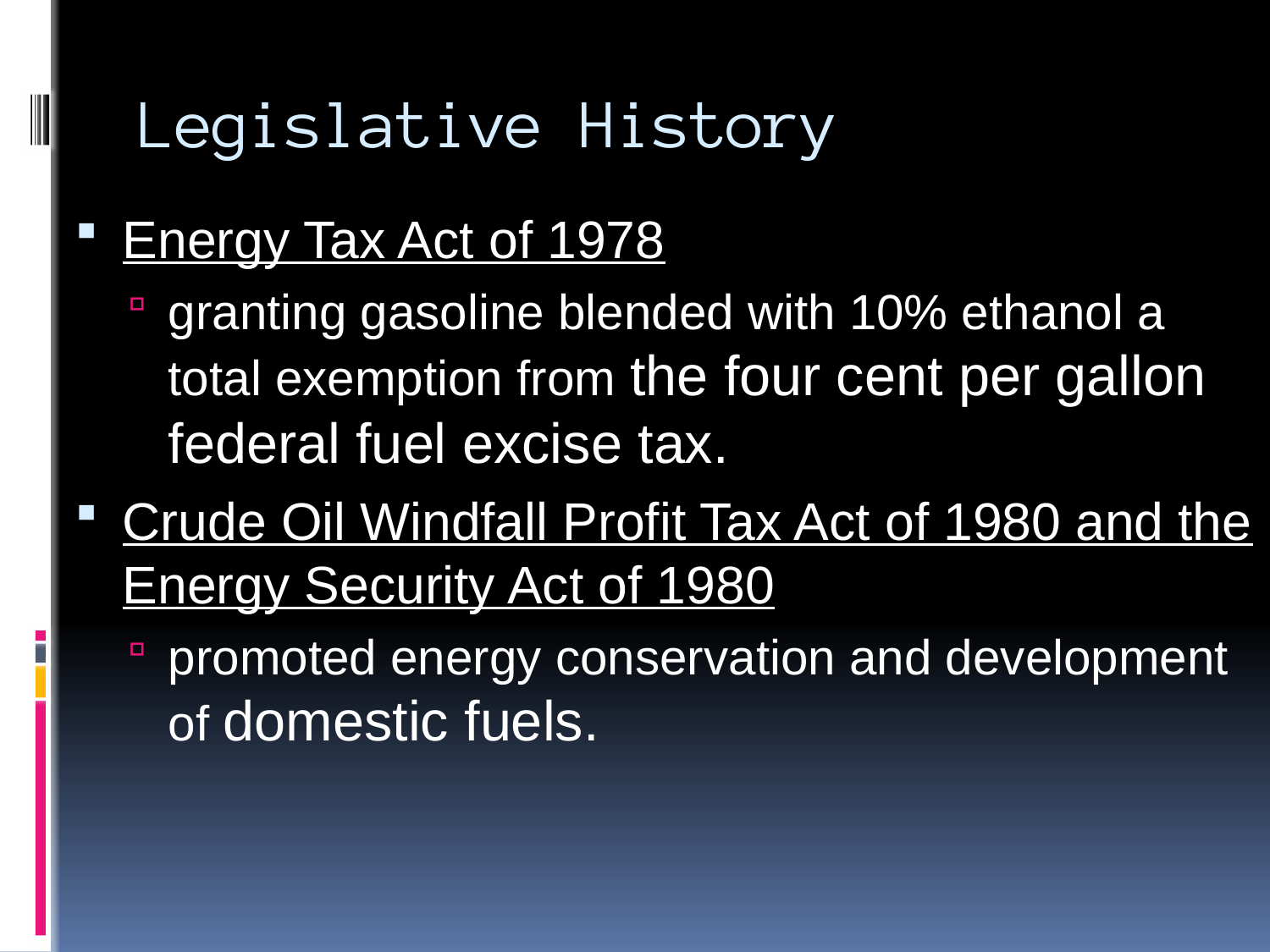

# Legislative History
Energy Tax Act of 1978
granting gasoline blended with 10% ethanol a total exemption from the four cent per gallon federal fuel excise tax.
Crude Oil Windfall Profit Tax Act of 1980 and the Energy Security Act of 1980
promoted energy conservation and development of domestic fuels.